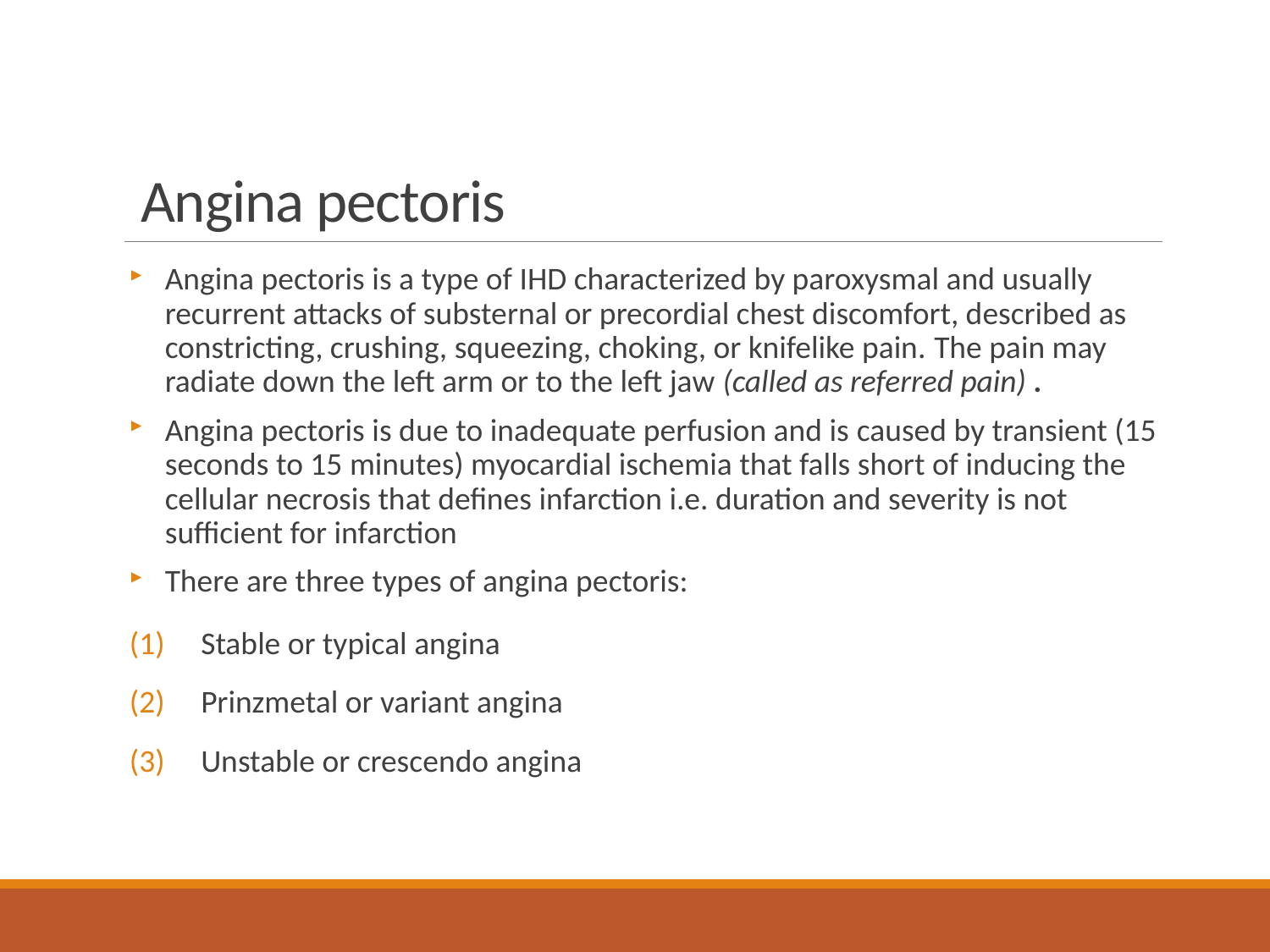

# Angina pectoris
Angina pectoris is a type of IHD characterized by paroxysmal and usually recurrent attacks of substernal or precordial chest discomfort, described as constricting, crushing, squeezing, choking, or knifelike pain. The pain may radiate down the left arm or to the left jaw (called as referred pain) .
Angina pectoris is due to inadequate perfusion and is caused by transient (15 seconds to 15 minutes) myocardial ischemia that falls short of inducing the cellular necrosis that defines infarction i.e. duration and severity is not sufficient for infarction
There are three types of angina pectoris:
Stable or typical angina
Prinzmetal or variant angina
Unstable or crescendo angina